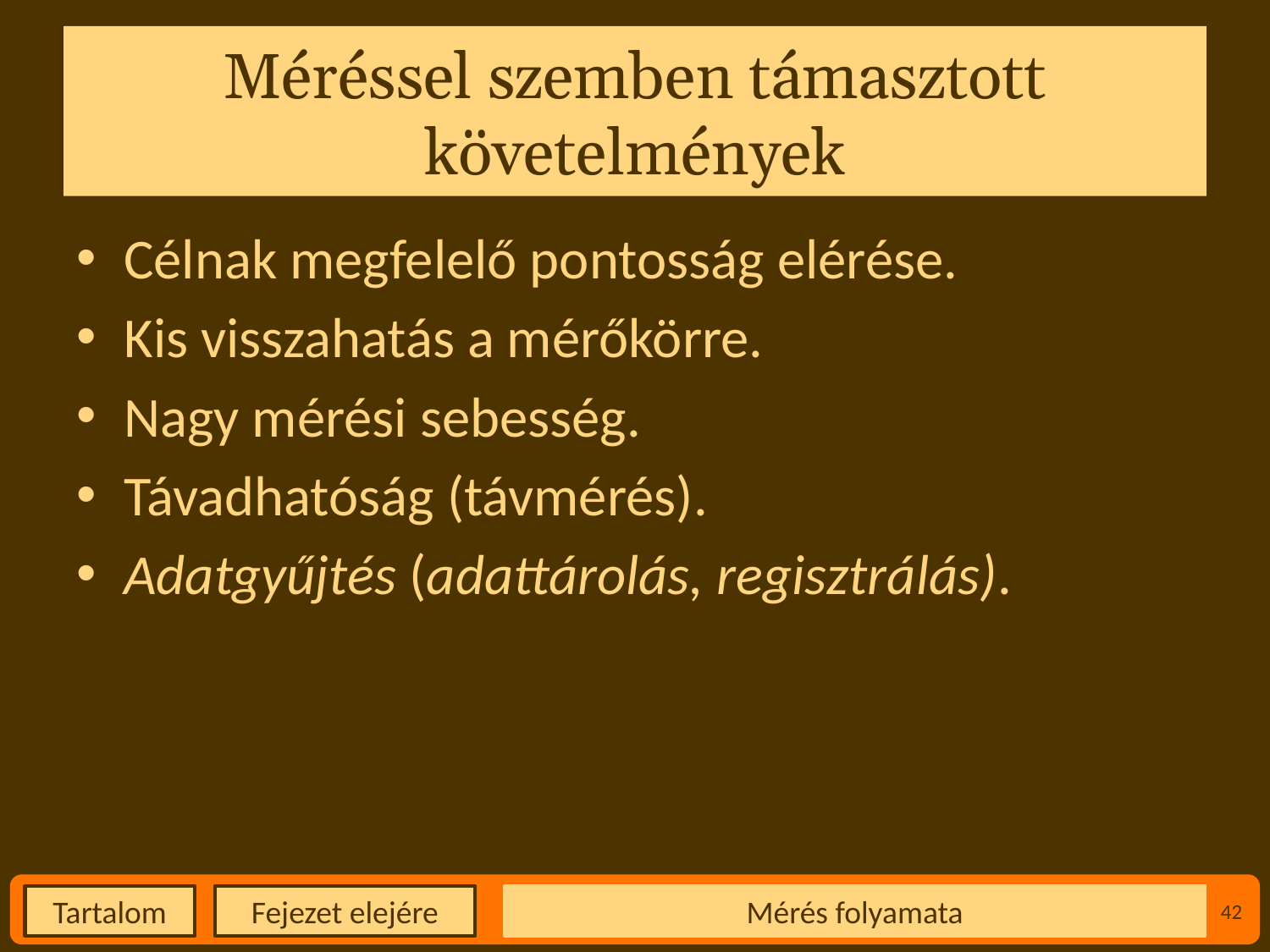

# Méréssel szemben támasztott követelmények
Célnak megfelelő pontosság elérése.
Kis visszahatás a mérőkörre.
Nagy mérési sebesség.
Távadhatóság (távmérés).
Adatgyűjtés (adattárolás, regisztrálás).
Mérés folyamata
42
Fejezet elejére